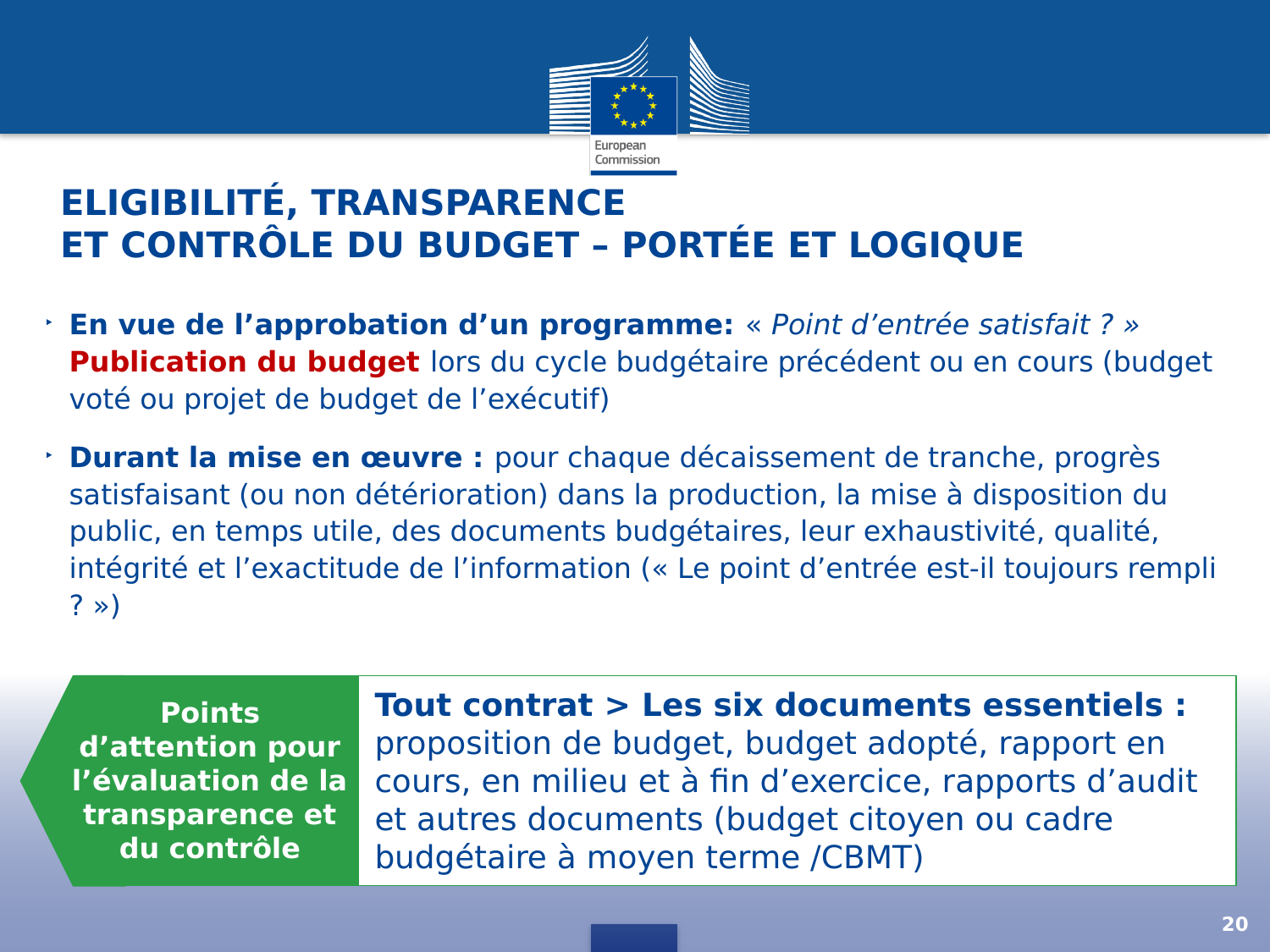

# Eligibilité, Transparence et contrôle du budget – Portée et logique
En vue de l’approbation d’un programme: « Point d’entrée satisfait ? » Publication du budget lors du cycle budgétaire précédent ou en cours (budget voté ou projet de budget de l’exécutif)
Durant la mise en œuvre : pour chaque décaissement de tranche, progrès satisfaisant (ou non détérioration) dans la production, la mise à disposition du public, en temps utile, des documents budgétaires, leur exhaustivité, qualité, intégrité et l’exactitude de l’information (« Le point d’entrée est-il toujours rempli ? »)

Tout contrat > Les six documents essentiels : proposition de budget, budget adopté, rapport en cours, en milieu et à fin d’exercice, rapports d’audit et autres documents (budget citoyen ou cadre budgétaire à moyen terme /CBMT)
Points d’attention pour l’évaluation de la transparence et du contrôle
20